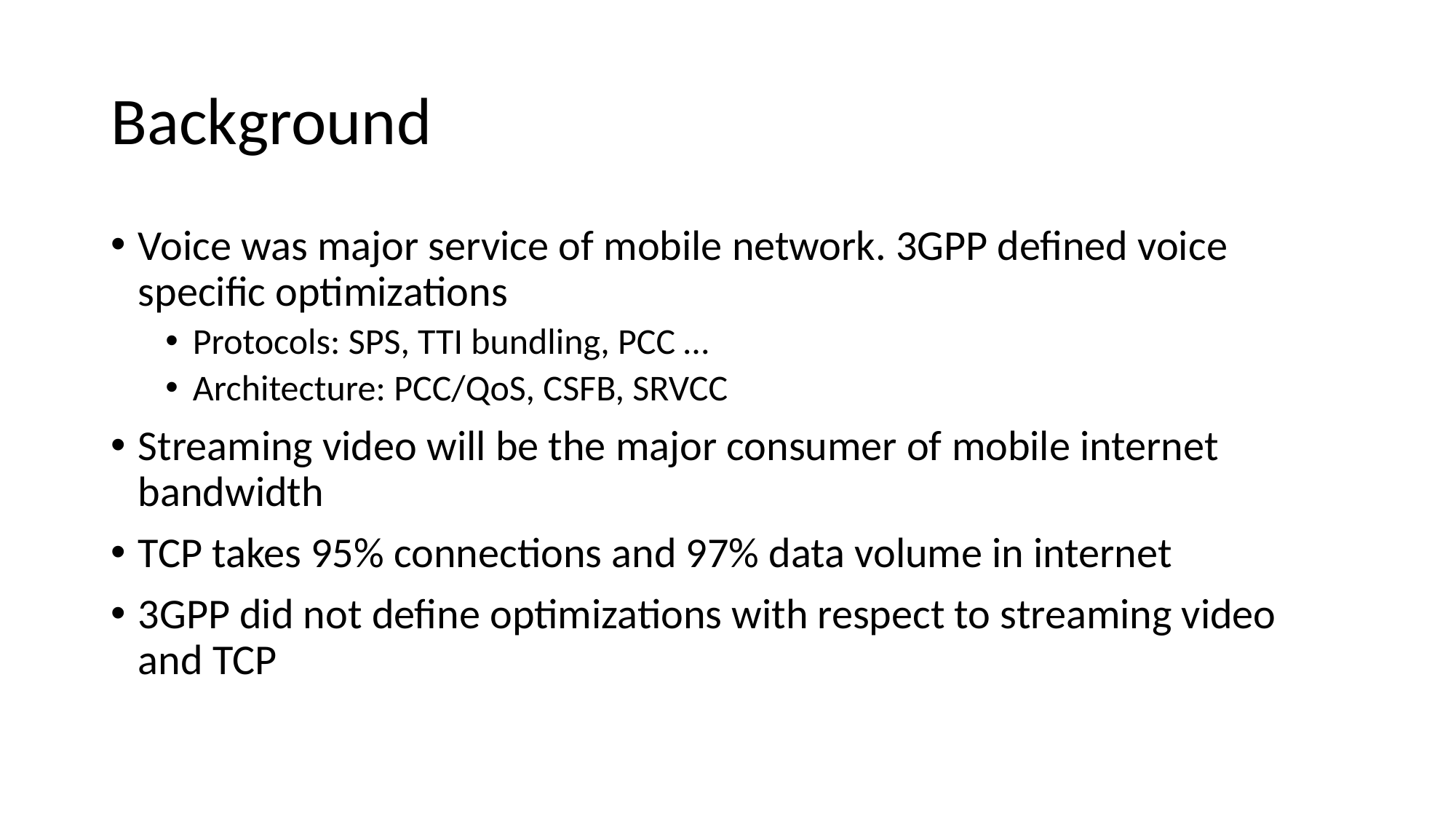

# Background
Voice was major service of mobile network. 3GPP defined voice specific optimizations
Protocols: SPS, TTI bundling, PCC …
Architecture: PCC/QoS, CSFB, SRVCC
Streaming video will be the major consumer of mobile internet bandwidth
TCP takes 95% connections and 97% data volume in internet
3GPP did not define optimizations with respect to streaming video and TCP